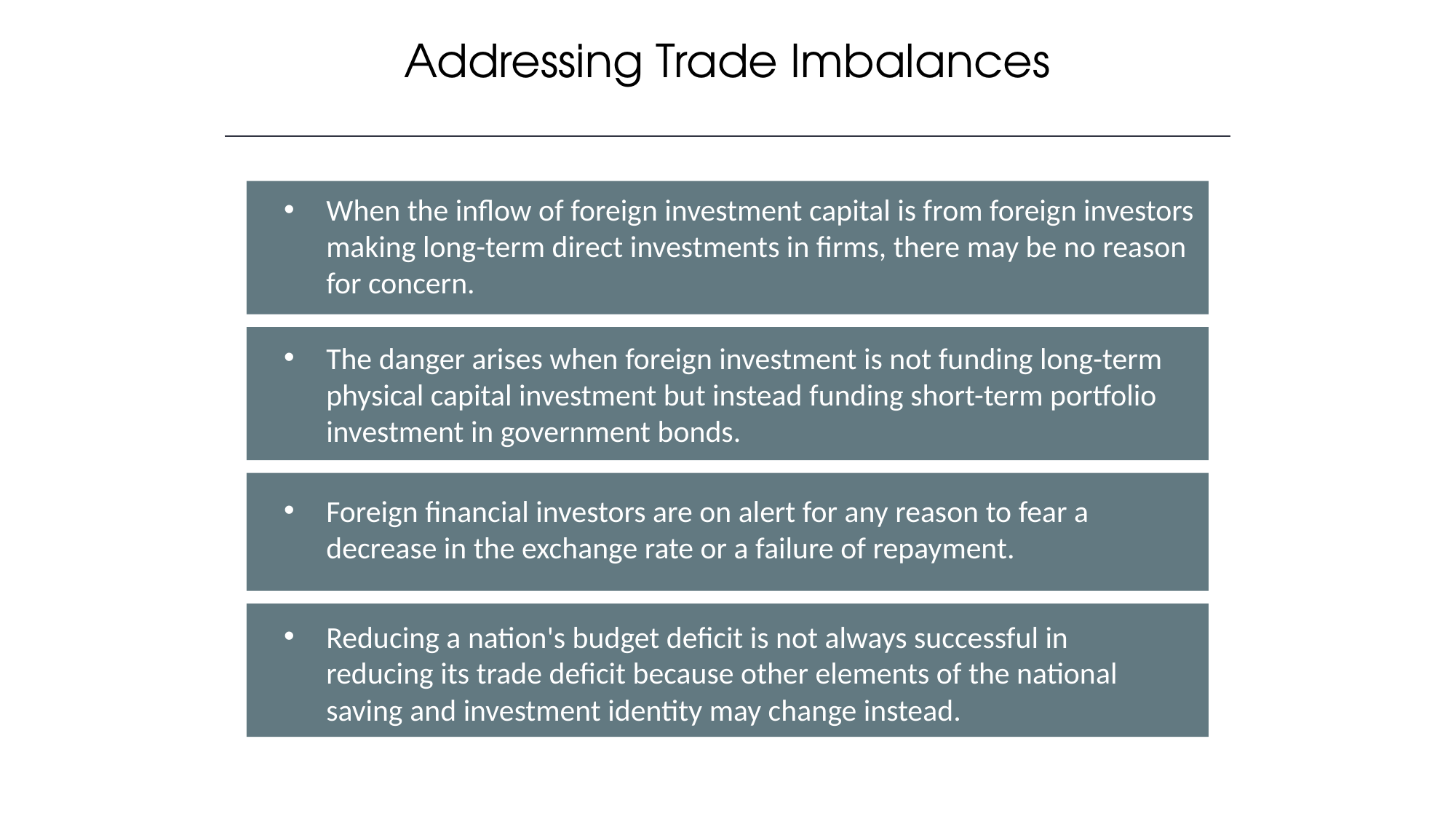

Addressing Trade Imbalances

When the inflow of foreign investment capital is from foreign investors making long-term direct investments in firms, there may be no reason for concern.

The danger arises when foreign investment is not funding long-term physical capital investment but instead funding short-term portfolio investment in government bonds.

Foreign financial investors are on alert for any reason to fear a decrease in the exchange rate or a failure of repayment.

Reducing a nation's budget deficit is not always successful in reducing its trade deficit because other elements of the national saving and investment identity may change instead.